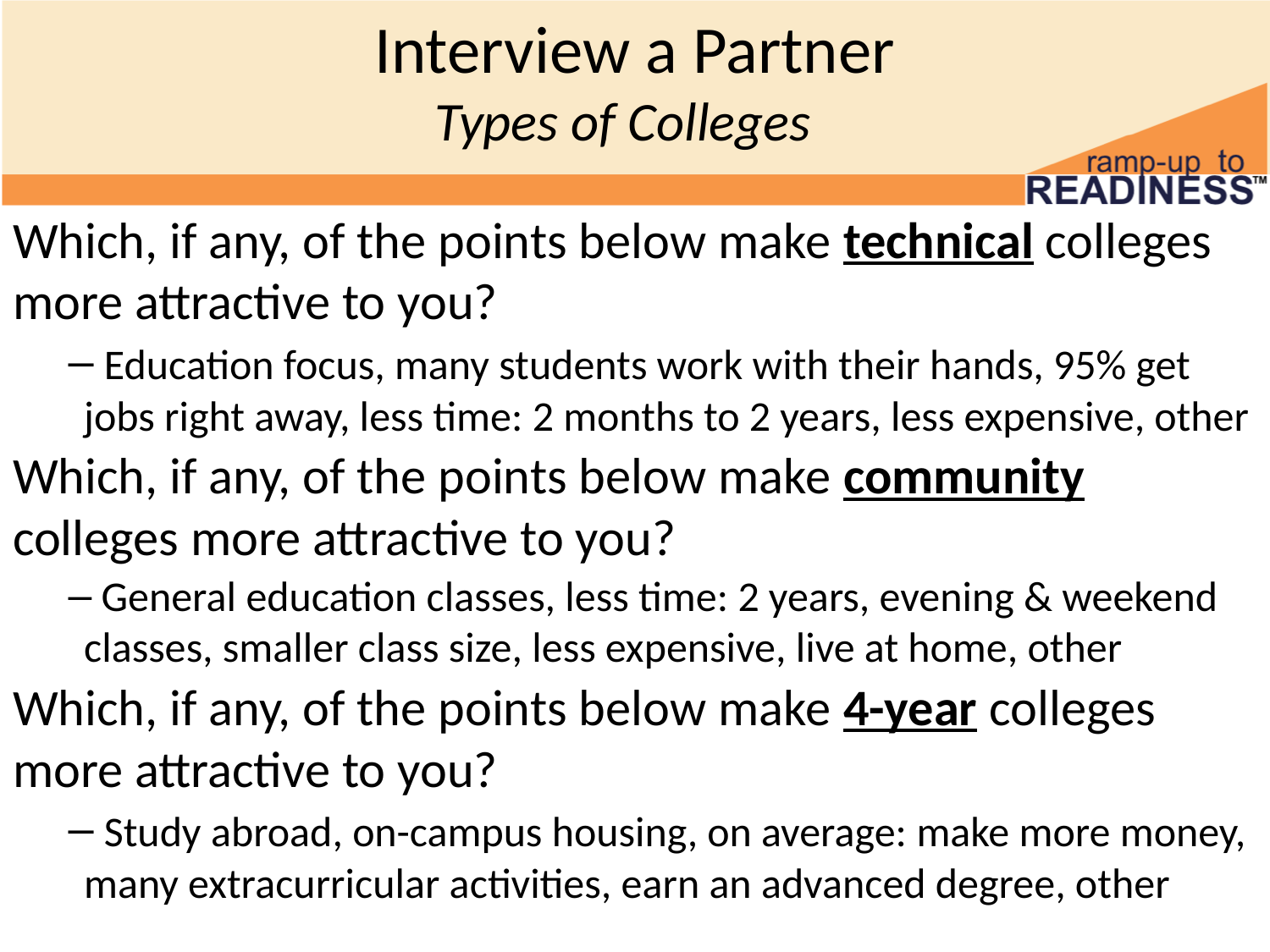

# Interview a Partner Types of Colleges
Which, if any, of the points below make technical colleges more attractive to you?
 Education focus, many students work with their hands, 95% get jobs right away, less time: 2 months to 2 years, less expensive, other
Which, if any, of the points below make community colleges more attractive to you?
 General education classes, less time: 2 years, evening & weekend classes, smaller class size, less expensive, live at home, other
Which, if any, of the points below make 4-year colleges more attractive to you?
 Study abroad, on-campus housing, on average: make more money, many extracurricular activities, earn an advanced degree, other